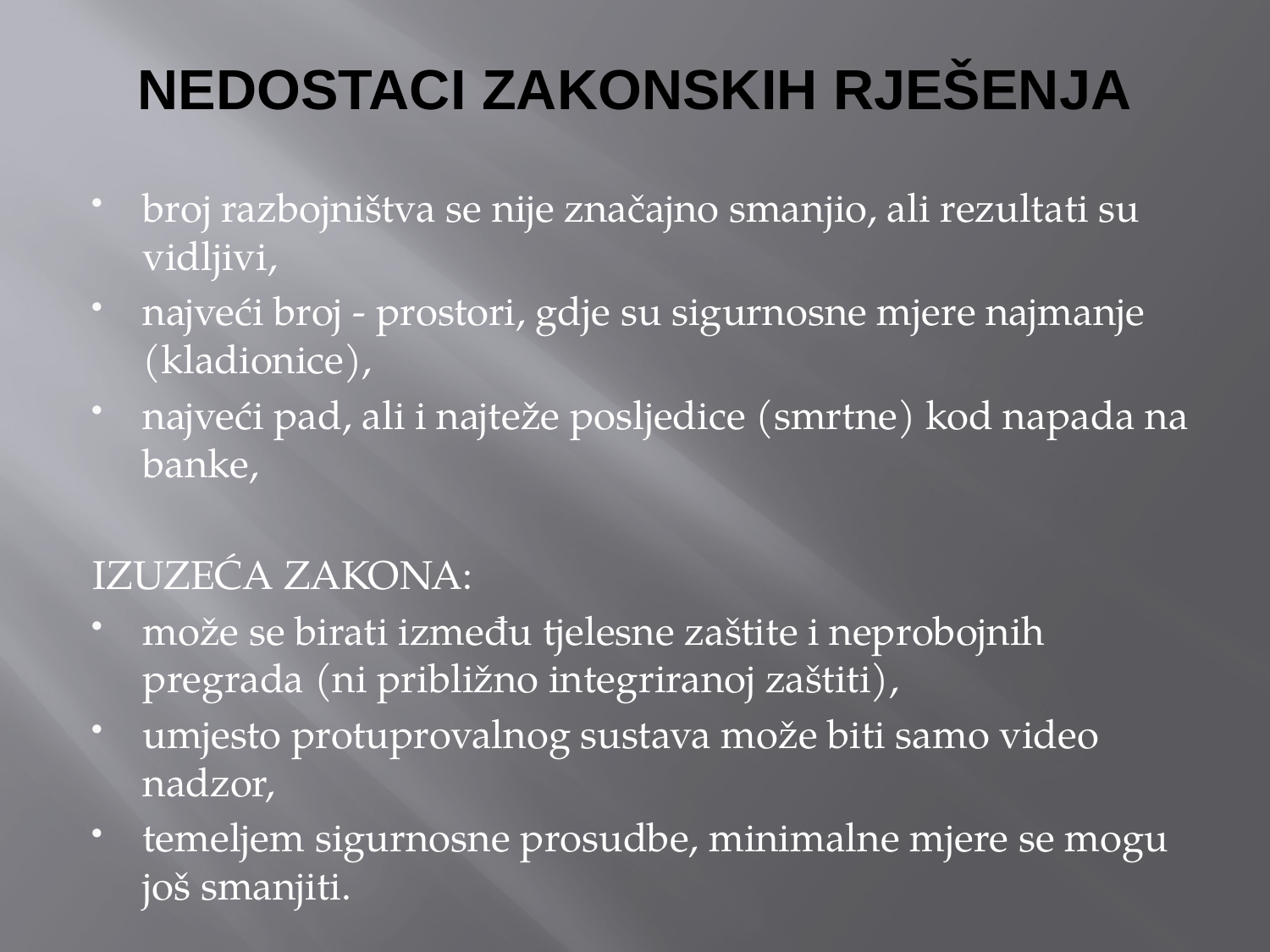

# NEDOSTACI ZAKONSKIH RJEŠENJA
broj razbojništva se nije značajno smanjio, ali rezultati su vidljivi,
najveći broj - prostori, gdje su sigurnosne mjere najmanje (kladionice),
najveći pad, ali i najteže posljedice (smrtne) kod napada na banke,

IZUZEĆA ZAKONA:
može se birati između tjelesne zaštite i neprobojnih pregrada (ni približno integriranoj zaštiti),
umjesto protuprovalnog sustava može biti samo video nadzor,
temeljem sigurnosne prosudbe, minimalne mjere se mogu još smanjiti.